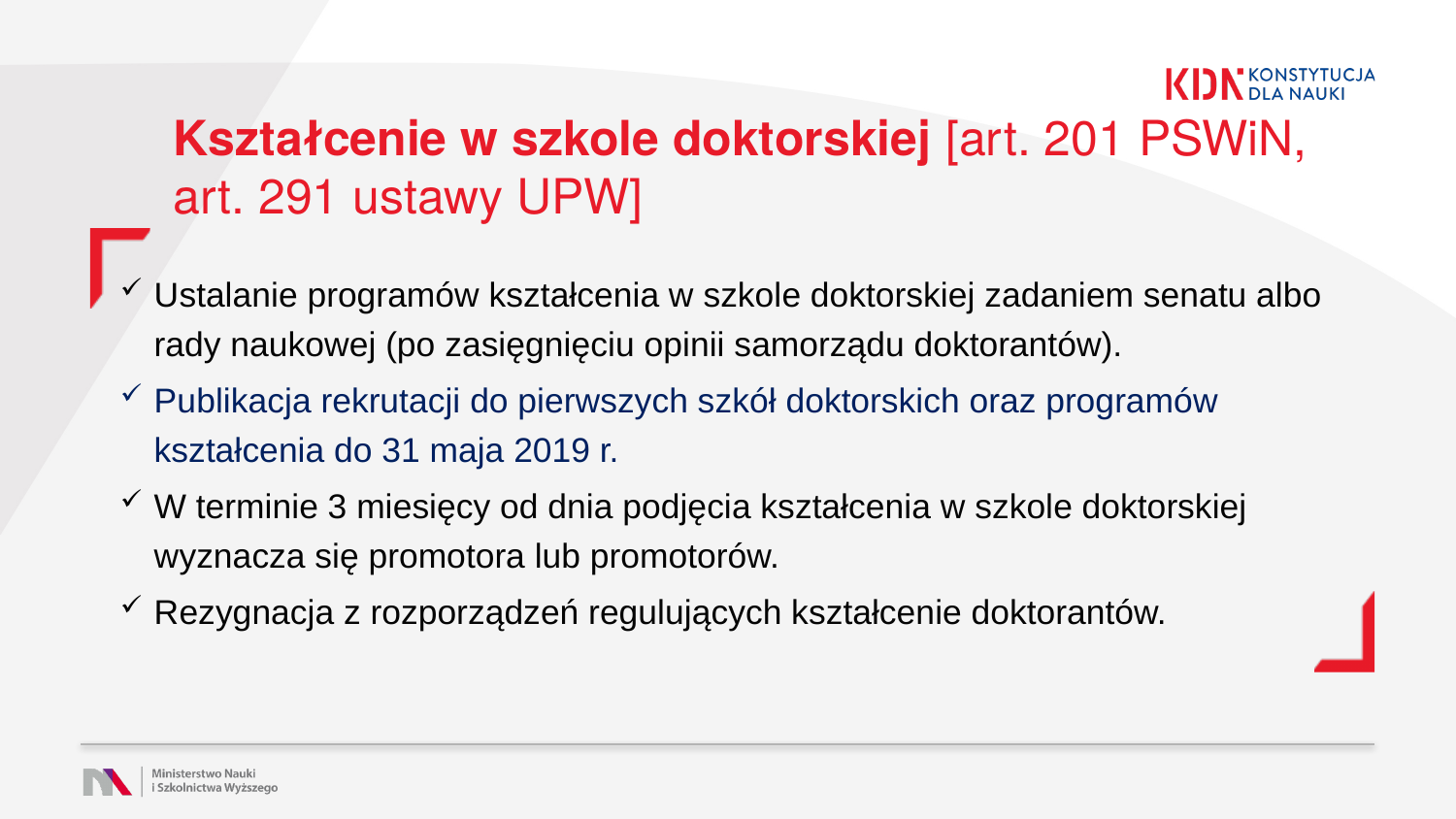

# Kształcenie w szkole doktorskiej [art. 201 PSWiN, art. 291 ustawy UPW]
Ustalanie programów kształcenia w szkole doktorskiej zadaniem senatu albo rady naukowej (po zasięgnięciu opinii samorządu doktorantów).
Publikacja rekrutacji do pierwszych szkół doktorskich oraz programów kształcenia do 31 maja 2019 r.
W terminie 3 miesięcy od dnia podjęcia kształcenia w szkole doktorskiej wyznacza się promotora lub promotorów.
Rezygnacja z rozporządzeń regulujących kształcenie doktorantów.